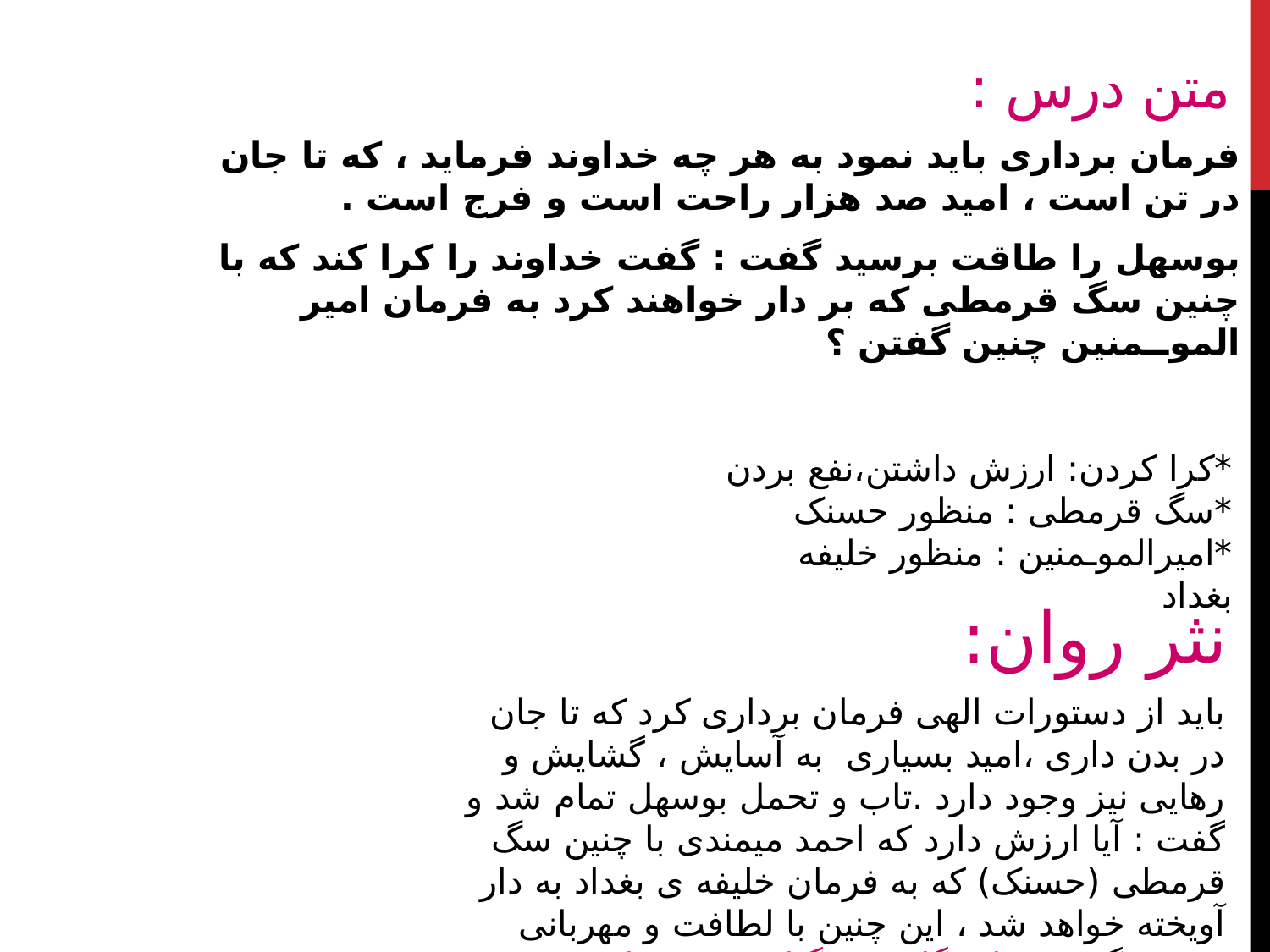

# متن درس :
فرمان برداری باید نمود به هر چه خداوند فرماید ، که تا جان در تن است ، امید صد هزار راحت است و فرج است .
بوسهل را طاقت برسید گفت : گفت خداوند را کرا کند که با چنین سگ قرمطی که بر دار خواهند کرد به فرمان امیر الموــمنین چنین گفتن ؟
*کرا کردن: ارزش داشتن،نفع بردن
*سگ قرمطی : منظور حسنک
*امیرالموـمنین : منظور خلیفه بغداد

نثر روان:
باید از دستورات الهی فرمان برداری کرد که تا جان در بدن داری ،امید بسیاری  به آسایش ، گشایش و رهایی نیز وجود دارد .تاب و تحمل بوسهل تمام شد و گفت : آیا ارزش دارد که احمد میمندی با چنین سگ قرمطی (حسنک) که به فرمان خلیفه ی بغداد به دار آویخته خواهد شد ، این چنین با لطافت و مهربانی سخن بگوید ؟ دانشگاه فرهنگیان خوی*زبان فارسی*کامرانی